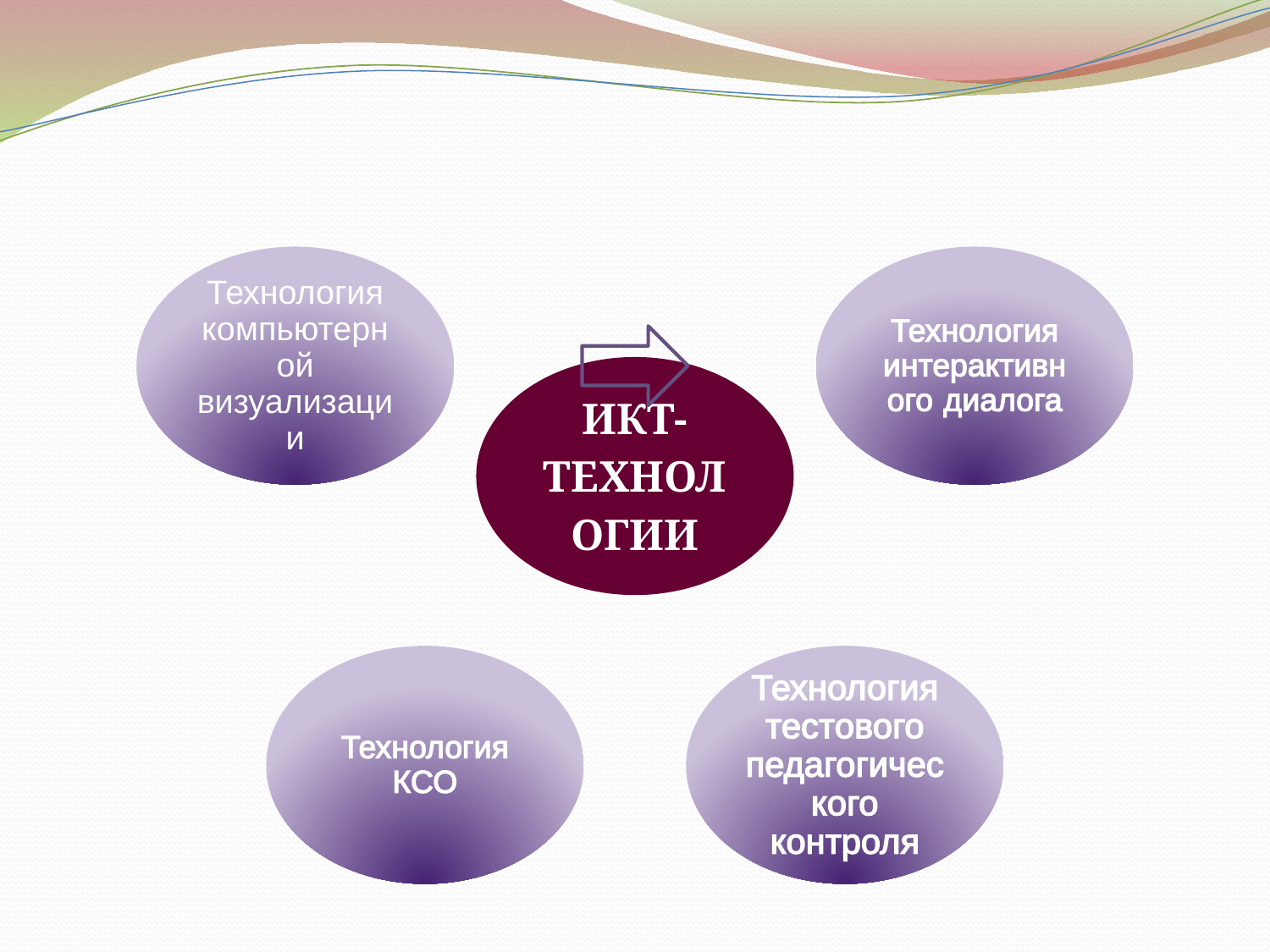

ИКТ-ТЕХНОЛОГИИ
Технология интерактивного диалога
Технология тестового педагогического контроля
Технология КСО
Технология компьютерной визуализации